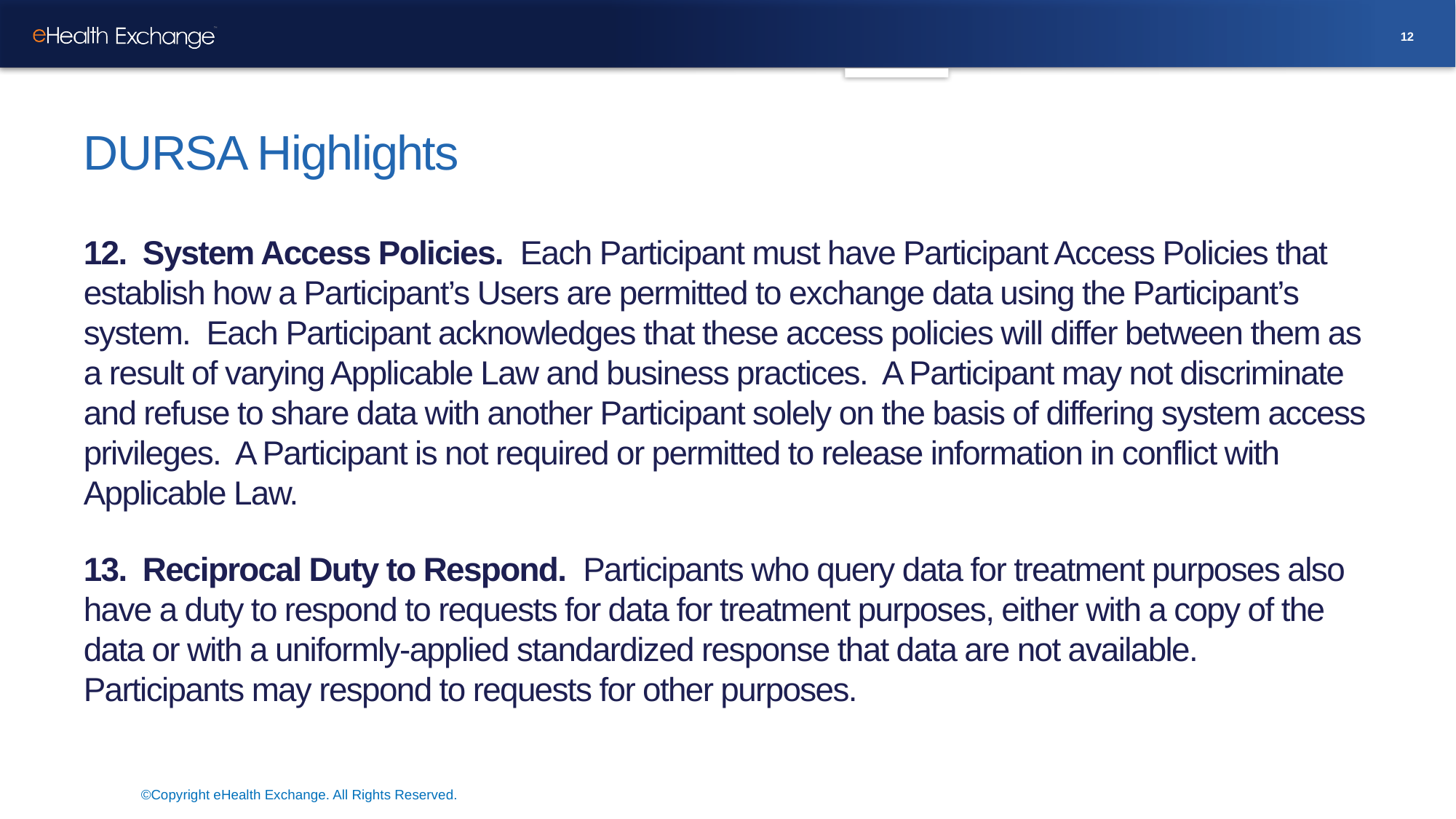

12
# DURSA Highlights
12.  System Access Policies.  Each Participant must have Participant Access Policies that establish how a Participant’s Users are permitted to exchange data using the Participant’s system.  Each Participant acknowledges that these access policies will differ between them as a result of varying Applicable Law and business practices.  A Participant may not discriminate and refuse to share data with another Participant solely on the basis of differing system access privileges.  A Participant is not required or permitted to release information in conflict with Applicable Law.

13.  Reciprocal Duty to Respond.  Participants who query data for treatment purposes also have a duty to respond to requests for data for treatment purposes, either with a copy of the data or with a uniformly-applied standardized response that data are not available.  Participants may respond to requests for other purposes.

©Copyright eHealth Exchange. All Rights Reserved.